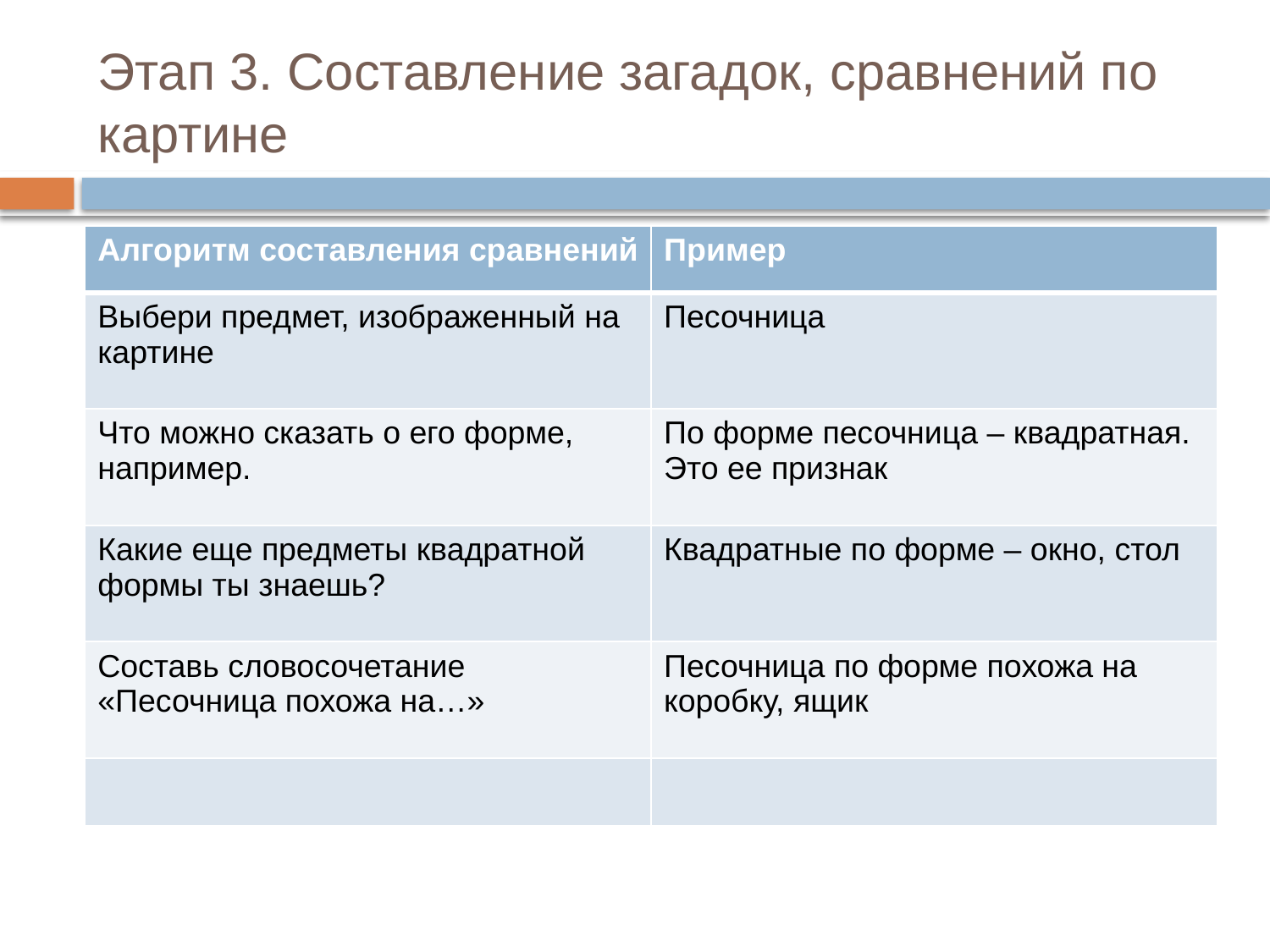

# Этап 3. Составление загадок, сравнений по картине
| Алгоритм составления сравнений | Пример |
| --- | --- |
| Выбери предмет, изображенный на картине | Песочница |
| Что можно сказать о его форме, например. | По форме песочница – квадратная. Это ее признак |
| Какие еще предметы квадратной формы ты знаешь? | Квадратные по форме – окно, стол |
| Составь словосочетание «Песочница похожа на…» | Песочница по форме похожа на коробку, ящик |
|  |  |